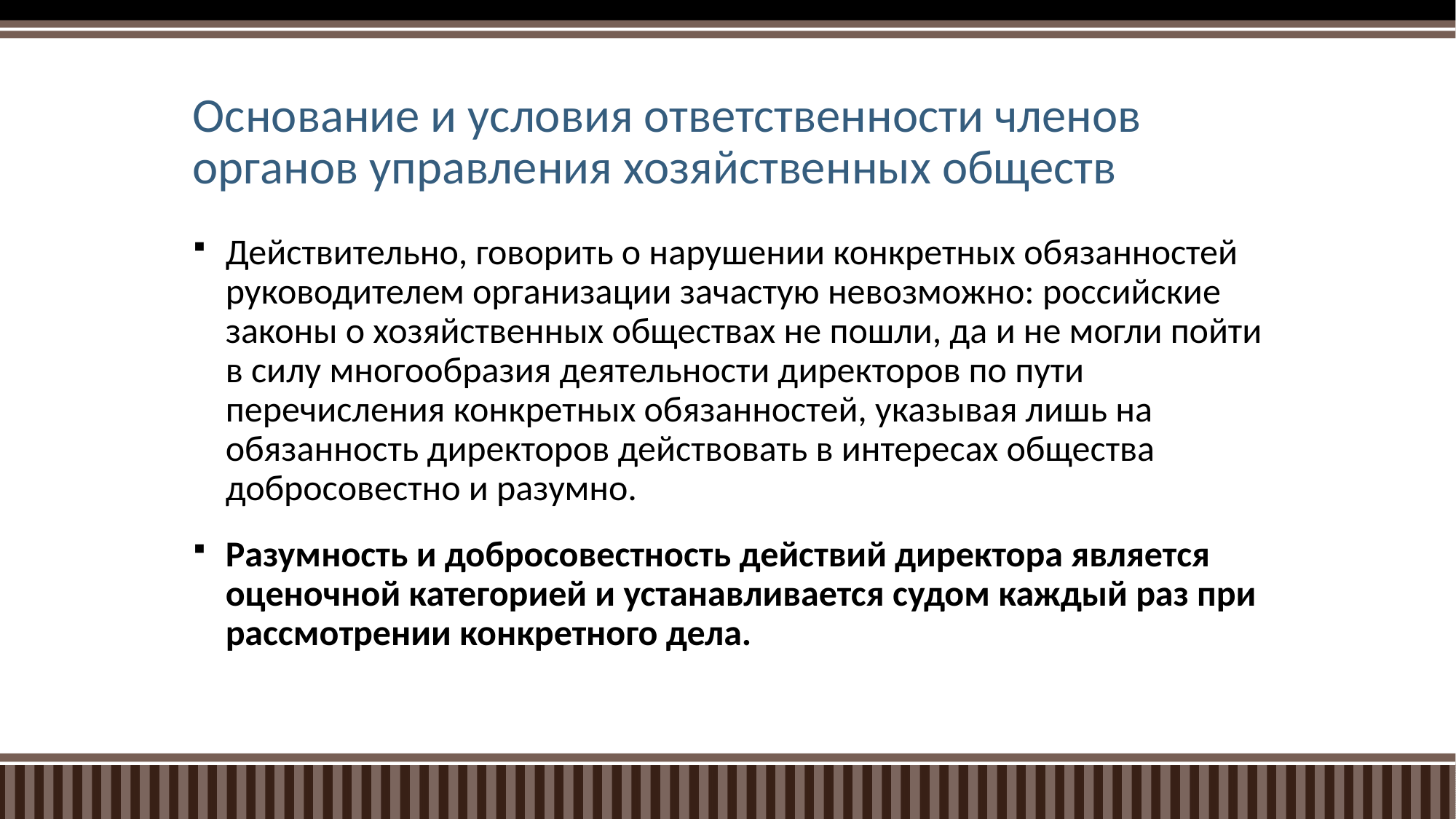

# Основание и условия ответственности членов органов управления хозяйственных обществ
Действительно, говорить о нарушении конкретных обязанностей руководителем организации зачастую невозможно: российские законы о хозяйственных обществах не пошли, да и не могли пойти в силу многообразия деятельности директоров по пути перечисления конкретных обязанностей, указывая лишь на обязанность директоров действовать в интересах общества добросовестно и разумно.
Разумность и добросовестность действий директора является оценочной категорией и устанавливается судом каждый раз при рассмотрении конкретного дела.